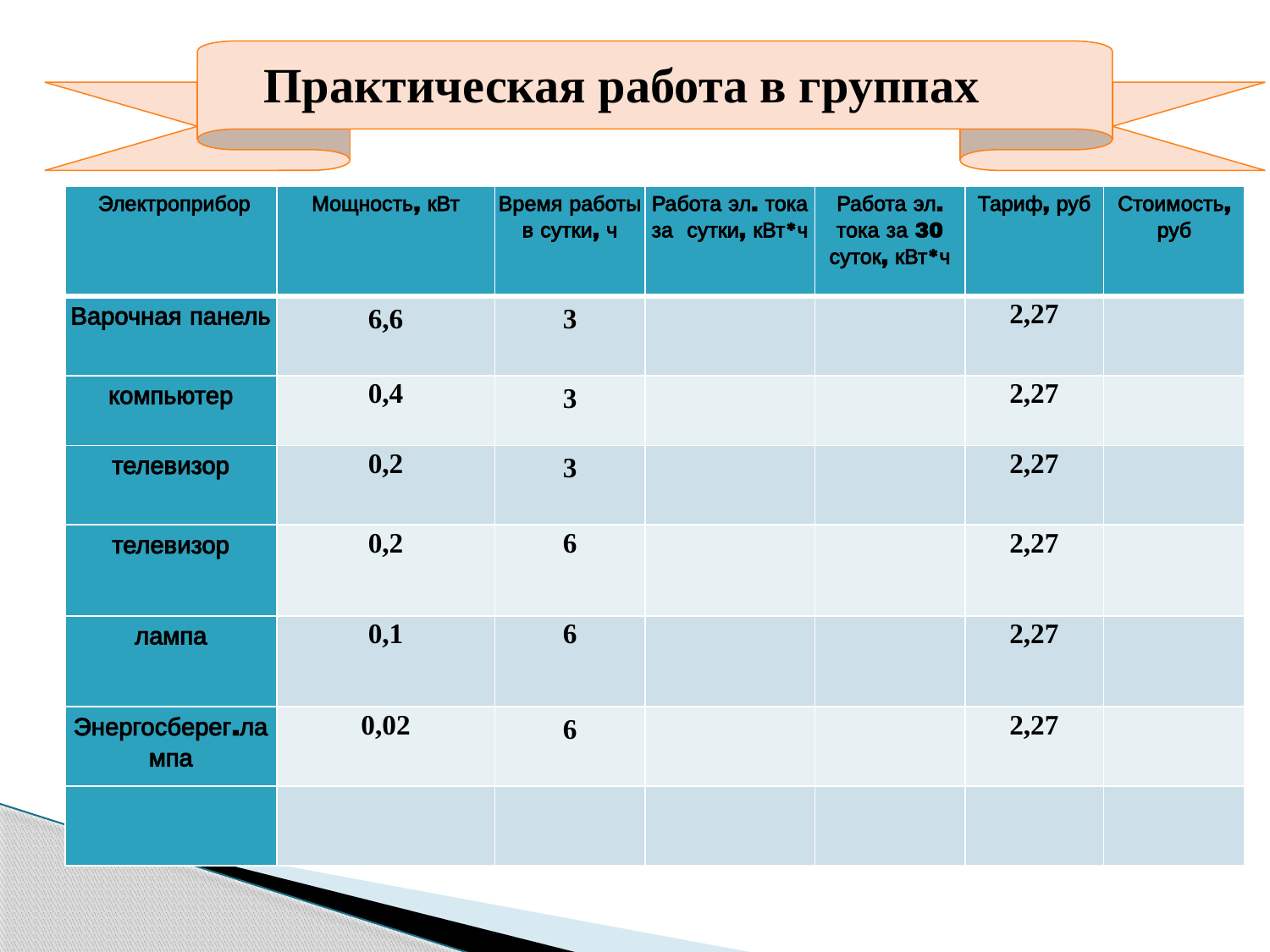

Практическая работа в группах

| Электроприбор | Мощность, кВт | Время работы в сутки, ч | Работа эл. тока за сутки, кВт\*ч | Работа эл. тока за 30 суток, кВт\*ч | Тариф, руб | Стоимость, руб |
| --- | --- | --- | --- | --- | --- | --- |
| Варочная панель | 6,6 | 3 |  |  | 2,27 |  |
| компьютер | 0,4 | 3 |  |  | 2,27 |  |
| телевизор | 0,2 | 3 |  |  | 2,27 |  |
| телевизор | 0,2 | 6 |  |  | 2,27 |  |
| лампа | 0,1 | 6 |  |  | 2,27 |  |
| Энергосберег.лампа | 0,02 | 6 |  |  | 2,27 |  |
|  |  |  |  |  |  |  |